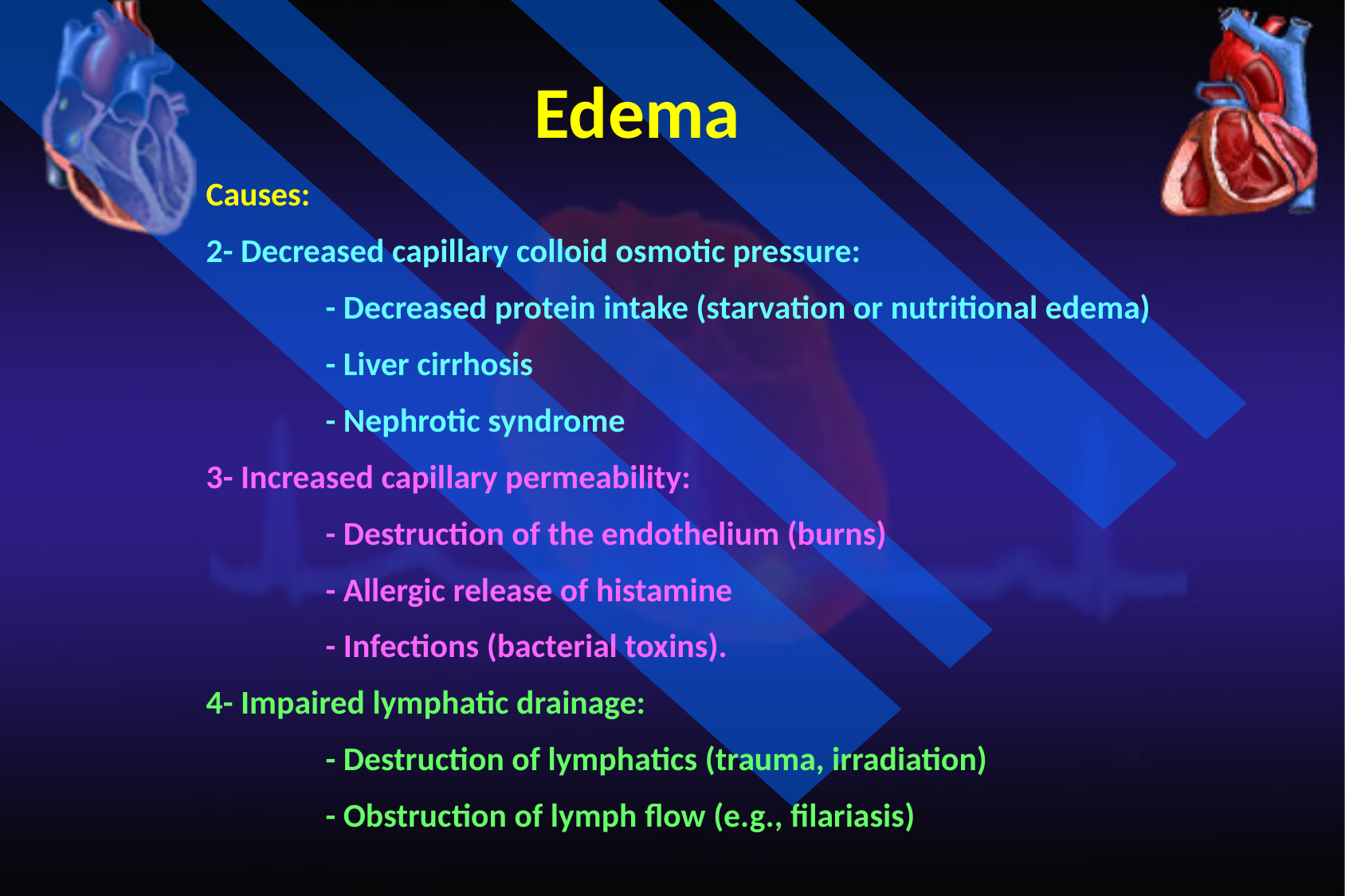

Edema
Causes:
2- Decreased capillary colloid osmotic pressure:
	- Decreased protein intake (starvation or nutritional edema)
	- Liver cirrhosis
	- Nephrotic syndrome
3- Increased capillary permeability:
	- Destruction of the endothelium (burns)
	- Allergic release of histamine
	- Infections (bacterial toxins).
4- Impaired lymphatic drainage:
	- Destruction of lymphatics (trauma, irradiation)
	- Obstruction of lymph flow (e.g., filariasis)